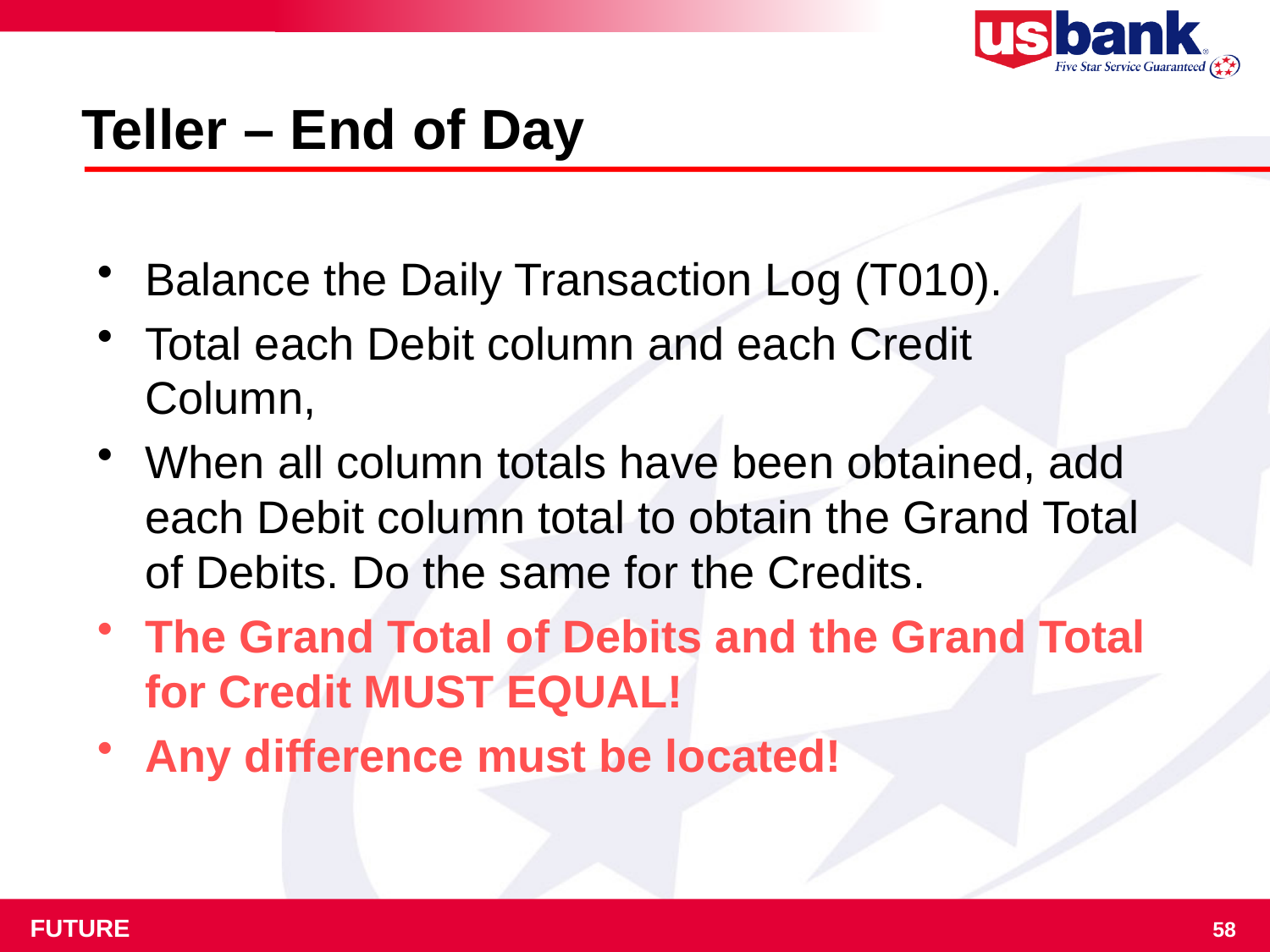

# Teller – End of Day
Balance the Daily Transaction Log (T010).
Total each Debit column and each Credit Column,
When all column totals have been obtained, add each Debit column total to obtain the Grand Total of Debits. Do the same for the Credits.
The Grand Total of Debits and the Grand Total for Credit MUST EQUAL!
Any difference must be located!